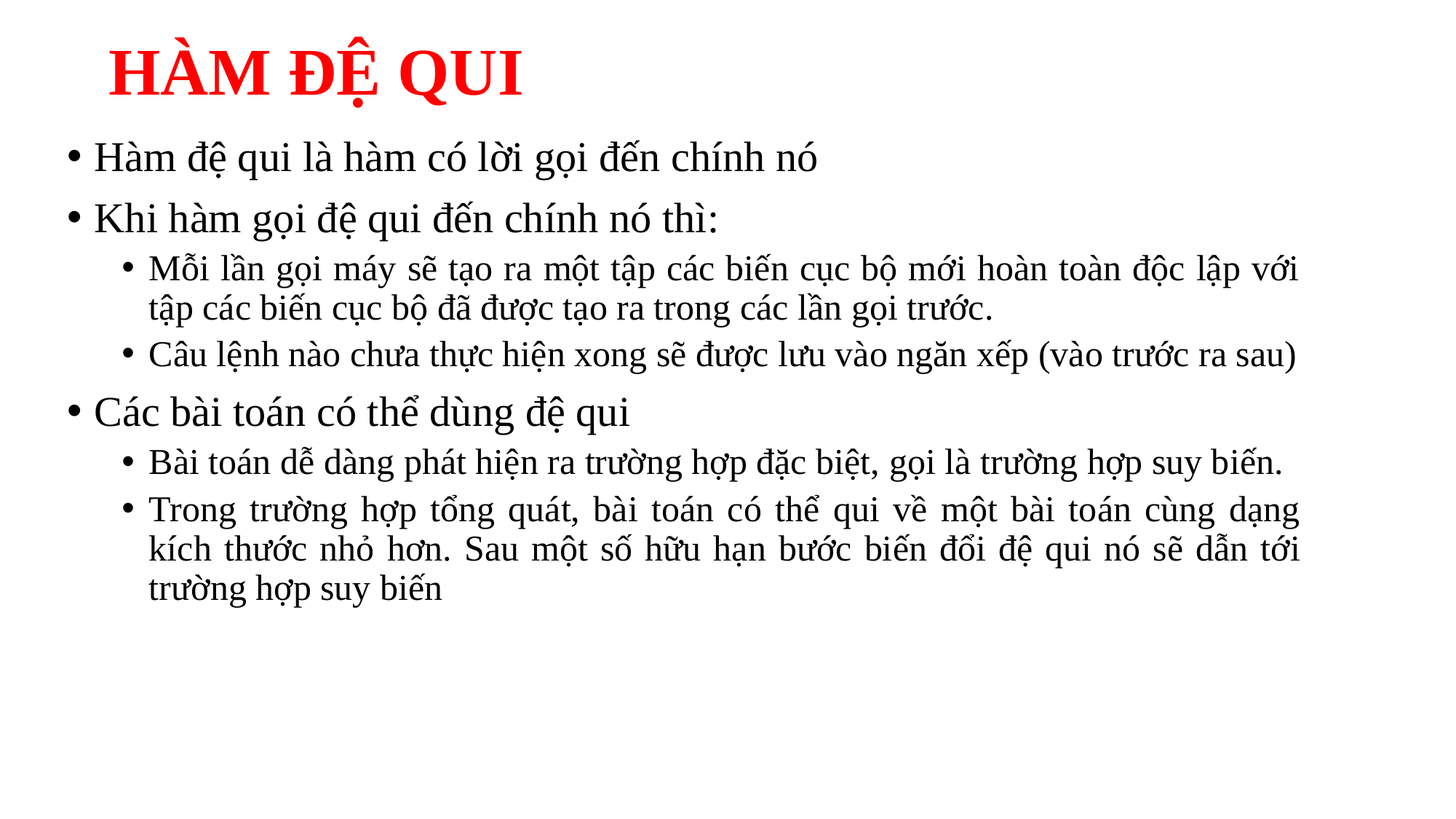

# HÀM ĐỆ QUI
Hàm đệ qui là hàm có lời gọi đến chính nó
Khi hàm gọi đệ qui đến chính nó thì:
Mỗi lần gọi máy sẽ tạo ra một tập các biến cục bộ mới hoàn toàn độc lập với tập các biến cục bộ đã được tạo ra trong các lần gọi trước.
Câu lệnh nào chưa thực hiện xong sẽ được lưu vào ngăn xếp (vào trước ra sau)
Các bài toán có thể dùng đệ qui
Bài toán dễ dàng phát hiện ra trường hợp đặc biệt, gọi là trường hợp suy biến.
Trong trường hợp tổng quát, bài toán có thể qui về một bài toán cùng dạng kích thước nhỏ hơn. Sau một số hữu hạn bước biến đổi đệ qui nó sẽ dẫn tới trường hợp suy biến